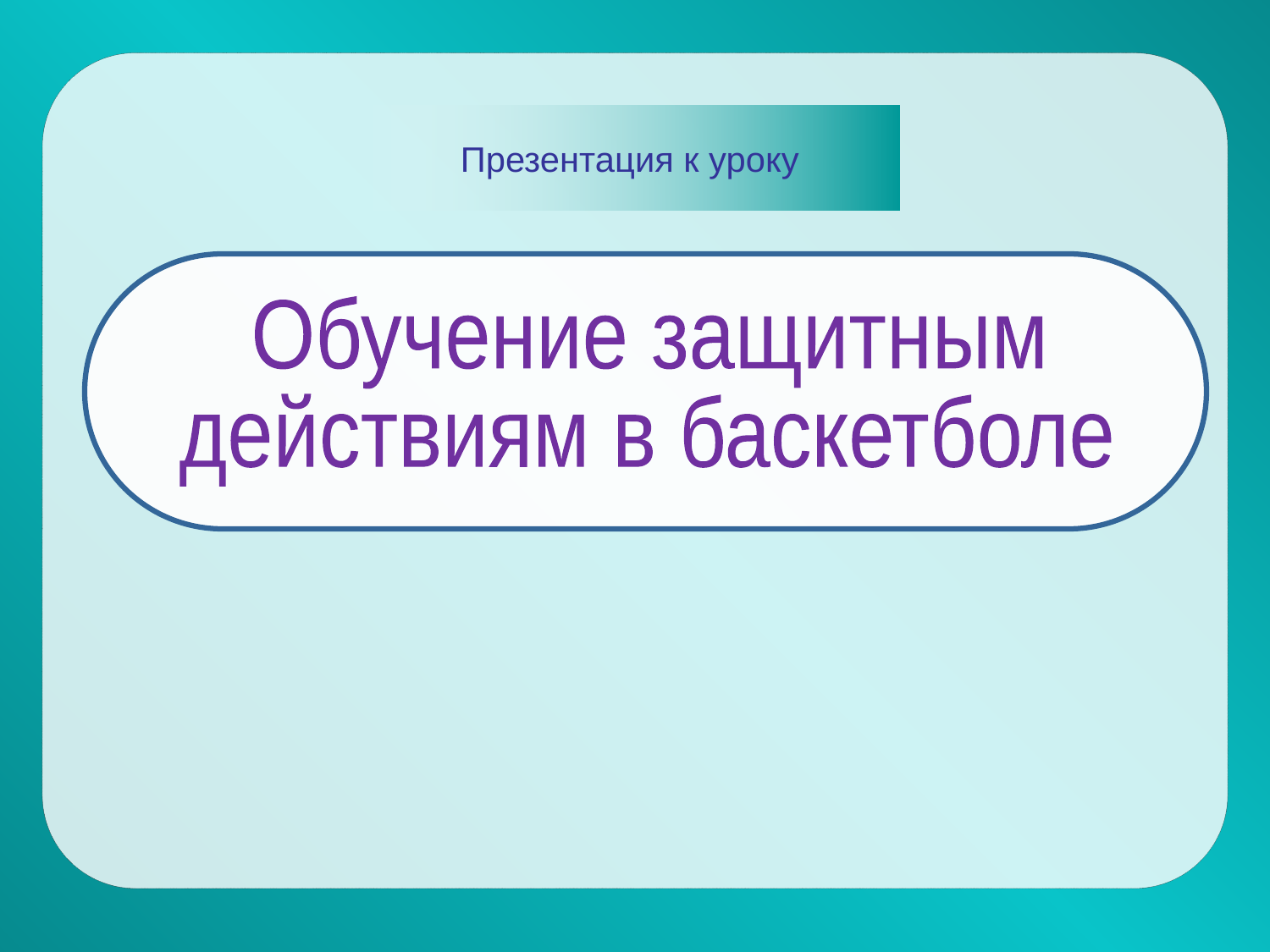

Презентация к уроку

Обучение защитным
действиям в баскетболе